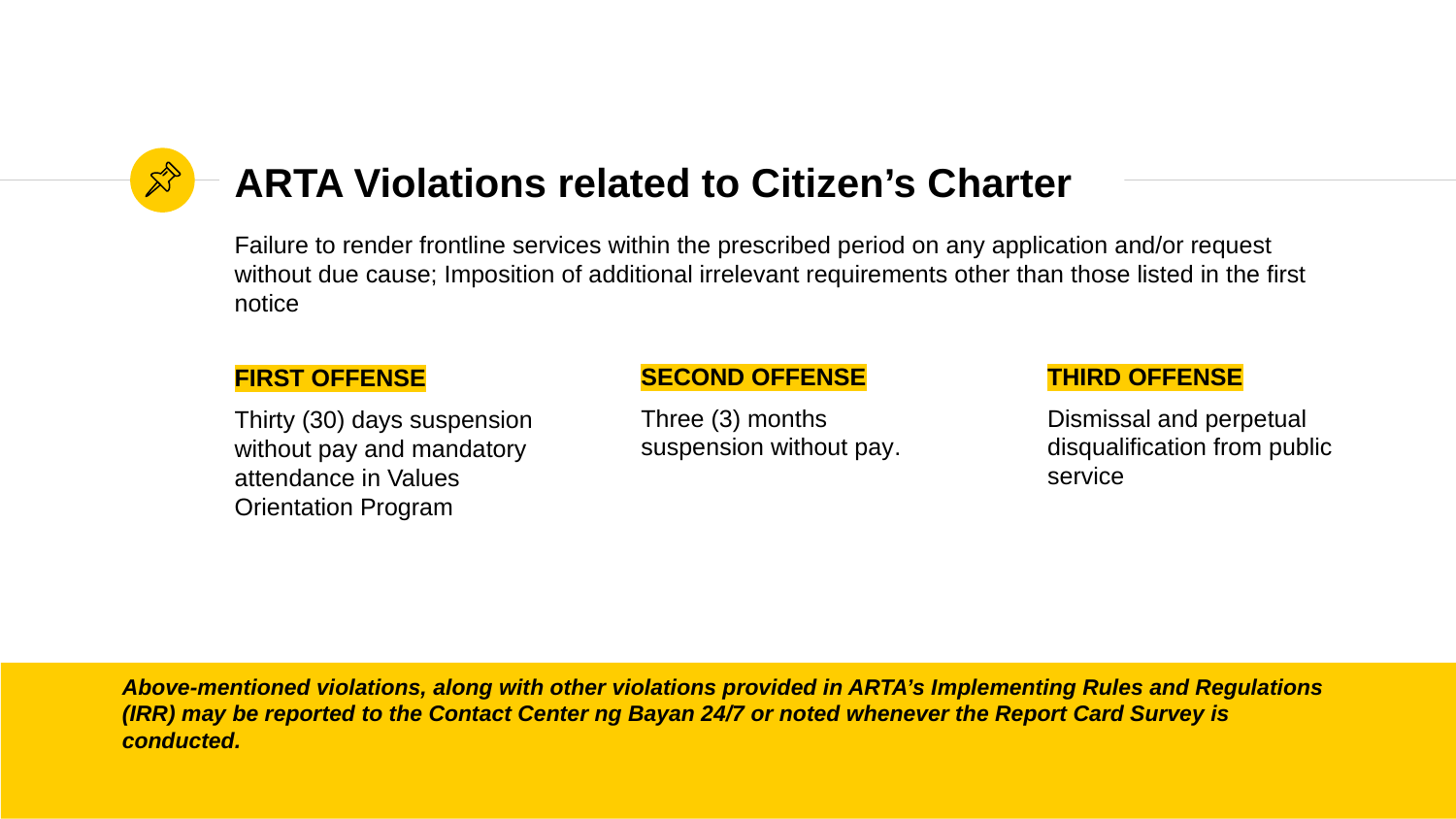

# ARTA Violations related to Citizen’s Charter

Failure to render frontline services within the prescribed period on any application and/or request without due cause; Imposition of additional irrelevant requirements other than those listed in the first notice
SECOND OFFENSE
Three (3) months suspension without pay.
THIRD OFFENSE
Dismissal and perpetual disqualification from public service
FIRST OFFENSE
Thirty (30) days suspension without pay and mandatory attendance in Values Orientation Program
Above-mentioned violations, along with other violations provided in ARTA’s Implementing Rules and Regulations (IRR) may be reported to the Contact Center ng Bayan 24/7 or noted whenever the Report Card Survey is conducted.